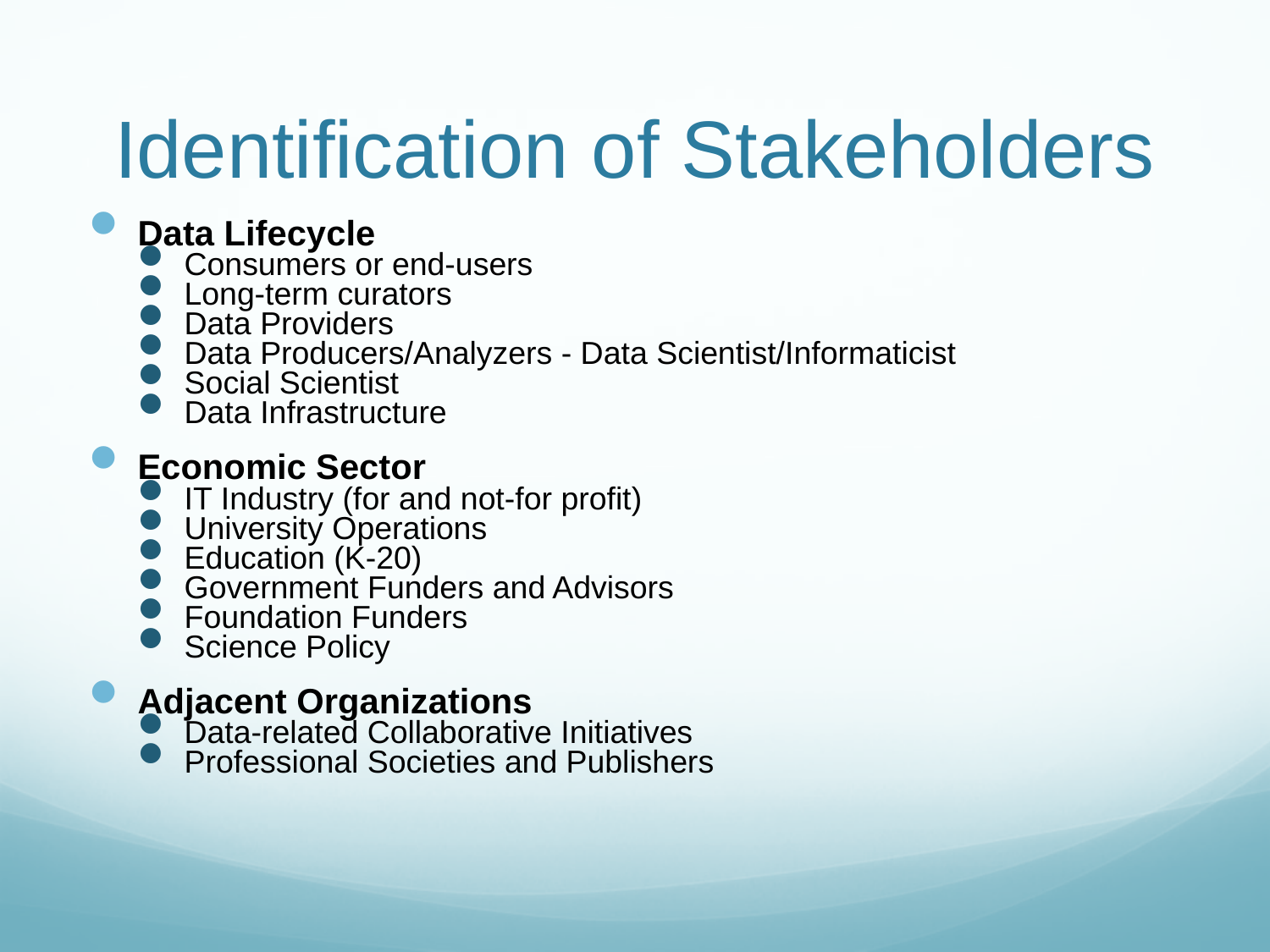

# Identification of Stakeholders
Data Lifecycle
Consumers or end-users
Long-term curators
Data Providers
Data Producers/Analyzers - Data Scientist/Informaticist
Social Scientist
Data Infrastructure
Economic Sector
IT Industry (for and not-for profit)
University Operations
Education (K-20)
Government Funders and Advisors
Foundation Funders
Science Policy
Adjacent Organizations
Data-related Collaborative Initiatives
Professional Societies and Publishers